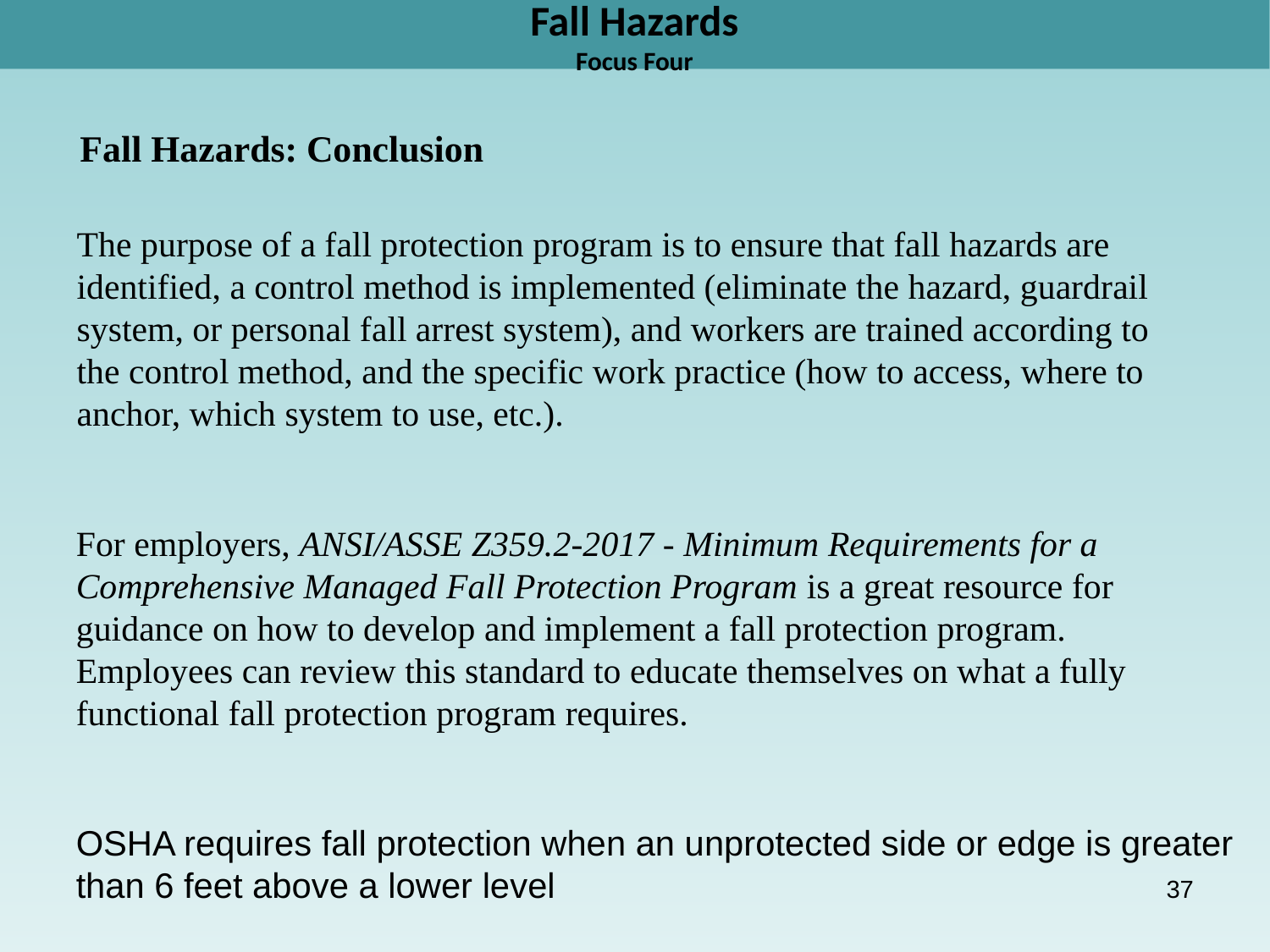

Fall Hazards
Focus Four
Fall Hazards: Conclusion
The purpose of a fall protection program is to ensure that fall hazards are identified, a control method is implemented (eliminate the hazard, guardrail system, or personal fall arrest system), and workers are trained according to the control method, and the specific work practice (how to access, where to anchor, which system to use, etc.).
For employers, ANSI/ASSE Z359.2-2017 - Minimum Requirements for a Comprehensive Managed Fall Protection Program is a great resource for guidance on how to develop and implement a fall protection program. Employees can review this standard to educate themselves on what a fully functional fall protection program requires.
OSHA requires fall protection when an unprotected side or edge is greater than 6 feet above a lower level
37